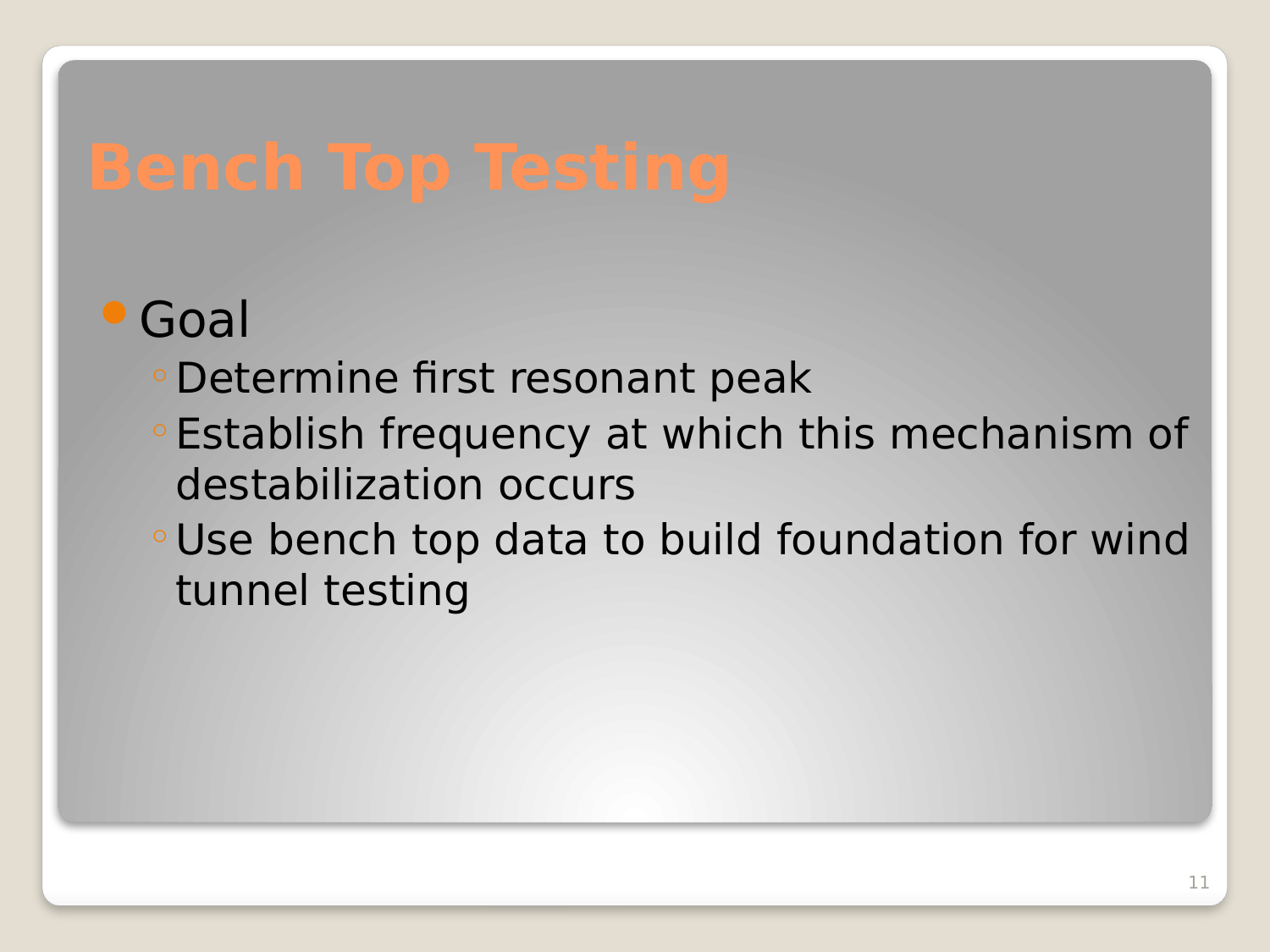

# Bench Top Testing
Goal
Determine first resonant peak
Establish frequency at which this mechanism of destabilization occurs
Use bench top data to build foundation for wind tunnel testing

11